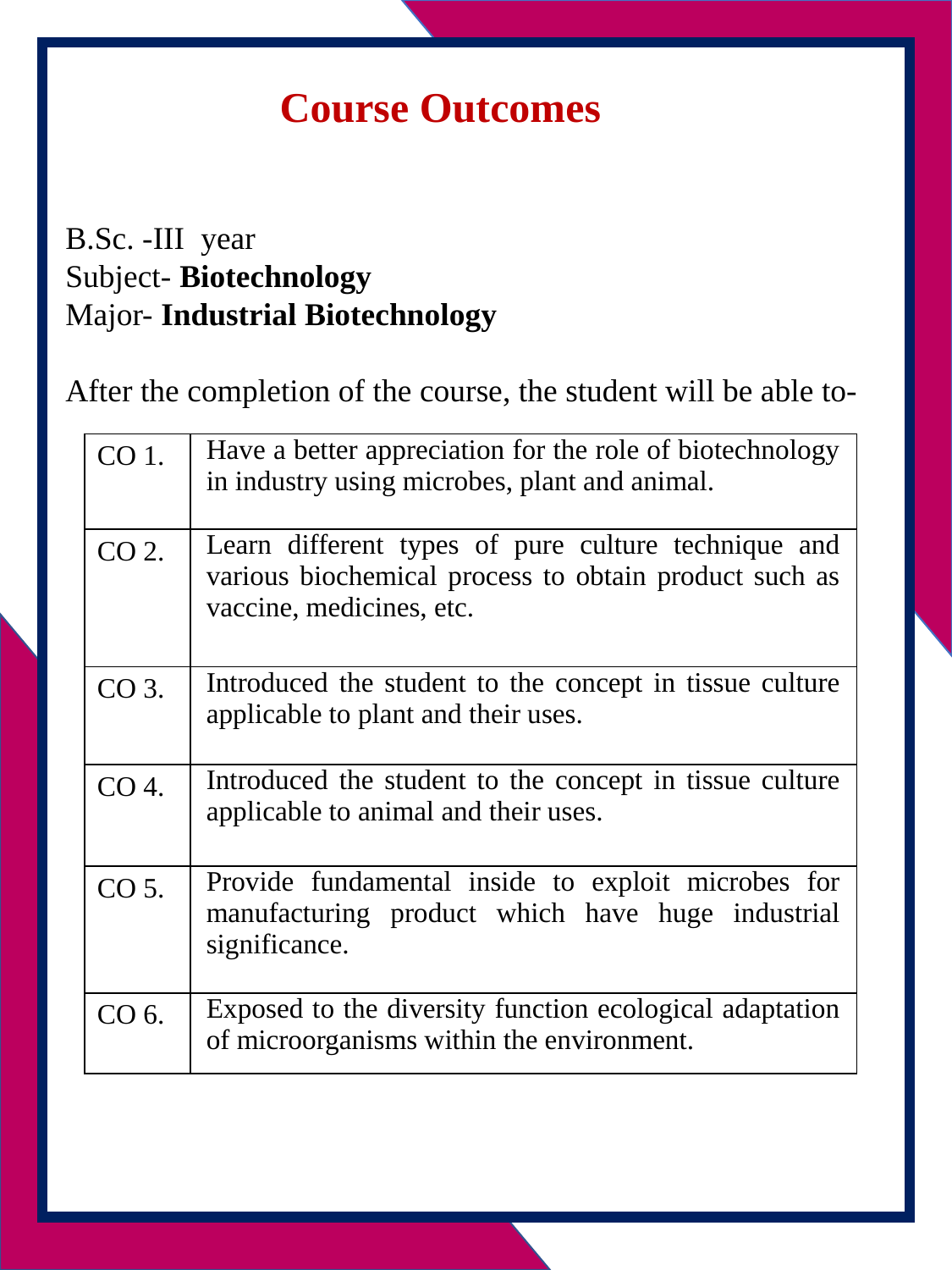

Course Outcomes

B.Sc. -III  year
Subject- Biotechnology
Major- Industrial Biotechnology

After the completion of the course, the student will be able to-

| CO 1. | Have a better appreciation for the role of biotechnology in industry using microbes, plant and animal. |
| --- | --- |
| CO 2. | Learn different types of pure culture technique and various biochemical process to obtain product such as vaccine, medicines, etc. |
| CO 3. | Introduced the student to the concept in tissue culture applicable to plant and their uses. |
| CO 4. | Introduced the student to the concept in tissue culture applicable to animal and their uses. |
| CO 5. | Provide fundamental inside to exploit microbes for manufacturing product which have huge industrial significance. |
| CO 6. | Exposed to the diversity function ecological adaptation of microorganisms within the environment. |